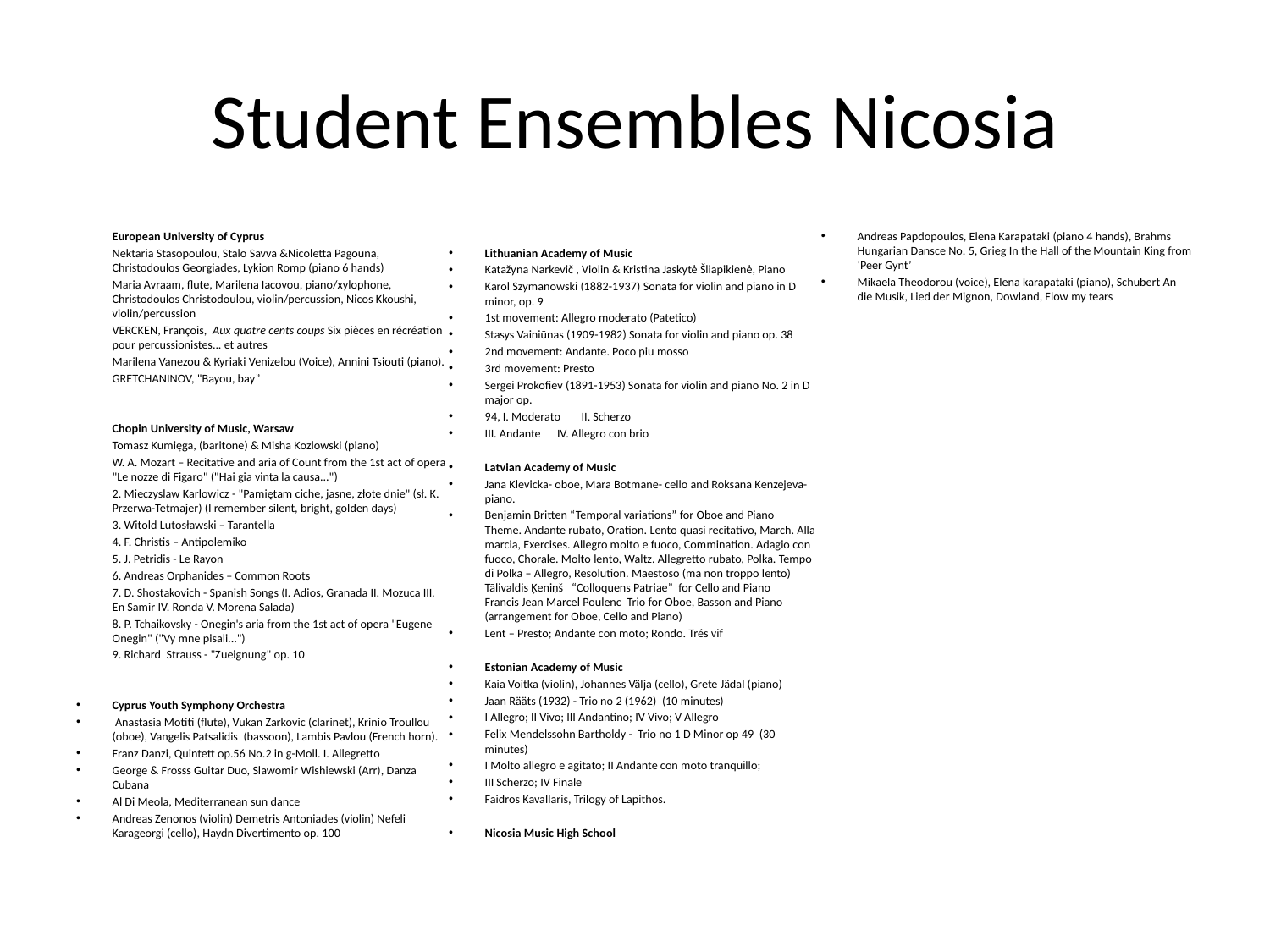

# Student Ensembles Nicosia
	European University of Cyprus
	Nektaria Stasopoulou, Stalo Savva &Nicoletta Pagouna, Christodoulos Georgiades, Lykion Romp (piano 6 hands)
	Maria Avraam, flute, Marilena Iacovou, piano/xylophone, Christodoulos Christodoulou, violin/percussion, Nicos Kkoushi, violin/percussion
	VERCKEN, François,  Aux quatre cents coups Six pièces en récréation pour percussionistes... et autres
	Marilena Vanezou & Kyriaki Venizelou (Voice), Annini Tsiouti (piano).
	GRETCHANINOV, "Bayou, bay”

 	Chopin University of Music, Warsaw
	Tomasz Kumięga, (baritone) & Misha Kozlowski (piano)
	W. A. Mozart – Recitative and aria of Count from the 1st act of opera "Le nozze di Figaro" ("Hai gia vinta la causa...")
	2. Mieczyslaw Karlowicz - "Pamiętam ciche, jasne, złote dnie" (sł. K. Przerwa-Tetmajer) (I remember silent, bright, golden days)
	3. Witold Lutosławski – Tarantella
	4. F. Christis – Antipolemiko
	5. J. Petridis - Le Rayon
	6. Andreas Orphanides – Common Roots
	7. D. Shostakovich - Spanish Songs (I. Adios, Granada II. Mozuca III. En Samir IV. Ronda V. Morena Salada)
	8. P. Tchaikovsky - Onegin's aria from the 1st act of opera "Eugene Onegin" ("Vy mne pisali...")
	9. Richard  Strauss - "Zueignung" op. 10

Cyprus Youth Symphony Orchestra
 Anastasia Motiti (flute), Vukan Zarkovic (clarinet), Kriniο Troullou (oboe), Vangelis Patsalidis  (bassoon), Lambis Pavlou (French horn).
Franz Danzi, Quintett op.56 No.2 in g-Moll. I. Allegretto
George & Frosss Guitar Duo, Slawomir Wishiewski (Arr), Danza Cubana
Al Di Meola, Mediterranean sun dance
Andreas Zenonos (violin) Demetris Antoniades (violin) Nefeli Karageorgi (cello), Haydn Divertimento op. 100

Lithuanian Academy of Music
Katažyna Narkevič , Violin & Kristina Jaskytė Šliapikienė, Piano
Karol Szymanowski (1882-1937) Sonata for violin and piano in D minor, op. 9
1st movement: Allegro moderato (Patetico)
Stasys Vainiūnas (1909-1982) Sonata for violin and piano op. 38
2nd movement: Andante. Poco piu mosso
3rd movement: Presto
Sergei Prokofiev (1891-1953) Sonata for violin and piano No. 2 in D major op.
94, I. Moderato	II. Scherzo
III. Andante	IV. Allegro con brio

Latvian Academy of Music
Jana Klevicka- oboe, Mara Botmane- cello and Roksana Kenzejeva- piano.
Benjamin Britten “Temporal variations” for Oboe and Piano
Theme. Andante rubato, Oration. Lento quasi recitativo, March. Alla marcia, Exercises. Allegro molto e fuoco, Commination. Adagio con fuoco, Chorale. Molto lento, Waltz. Allegretto rubato, Polka. Tempo di Polka – Allegro, Resolution. Maestoso (ma non troppo lento)
Tālivaldis Ķeniņš   “Colloquens Patriae”  for Cello and Piano
Francis Jean Marcel Poulenc  Trio for Oboe, Basson and Piano (arrangement for Oboe, Cello and Piano)
Lent – Presto; Andante con moto; Rondo. Trés vif

Estonian Academy of Music
Kaia Voitka (violin), Johannes Välja (cello), Grete Jädal (piano)
Jaan Rääts (1932) - Trio no 2 (1962)  (10 minutes)
I Allegro; II Vivo; III Andantino; IV Vivo; V Allegro
Felix Mendelssohn Bartholdy -  Trio no 1 D Minor op 49  (30 minutes)
I Molto allegro e agitato; II Andante con moto tranquillo;
III Scherzo; IV Finale
Faidros Kavallaris, Trilogy of Lapithos.

Nicosia Music High School
Andreas Papdopoulos, Elena Karapataki (piano 4 hands), Brahms Hungarian Dansce No. 5, Grieg In the Hall of the Mountain King from ‘Peer Gynt’
Mikaela Theodorou (voice), Elena karapataki (piano), Schubert An die Musik, Lied der Mignon, Dowland, Flow my tears